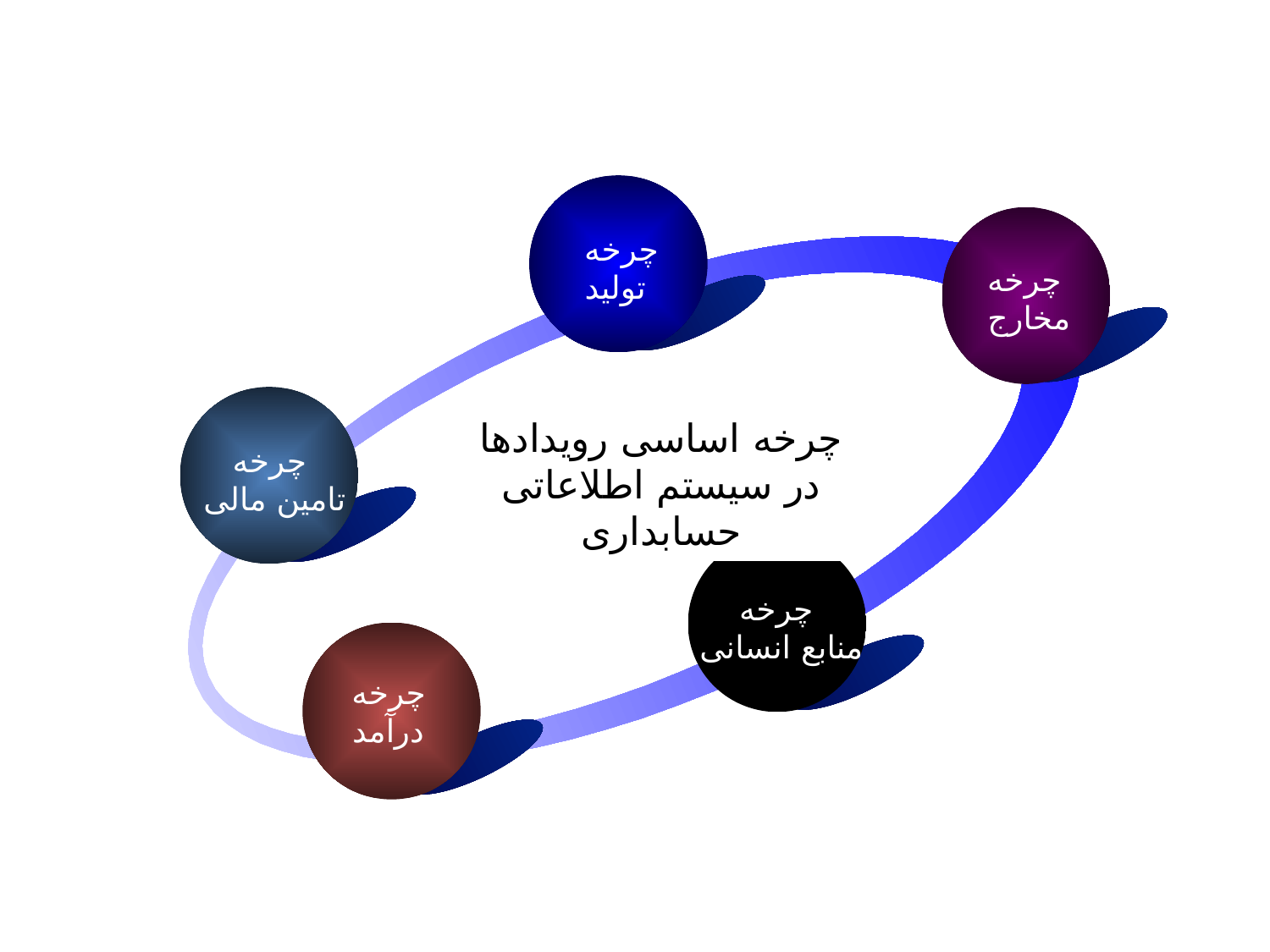

چرخه
تولید
چرخه
مخارج

چرخه اساسی رویدادها در سیستم اطلاعاتی حسابداری
چرخه
تامین مالی

چرخه
منابع انسانی

چرخه
درآمد